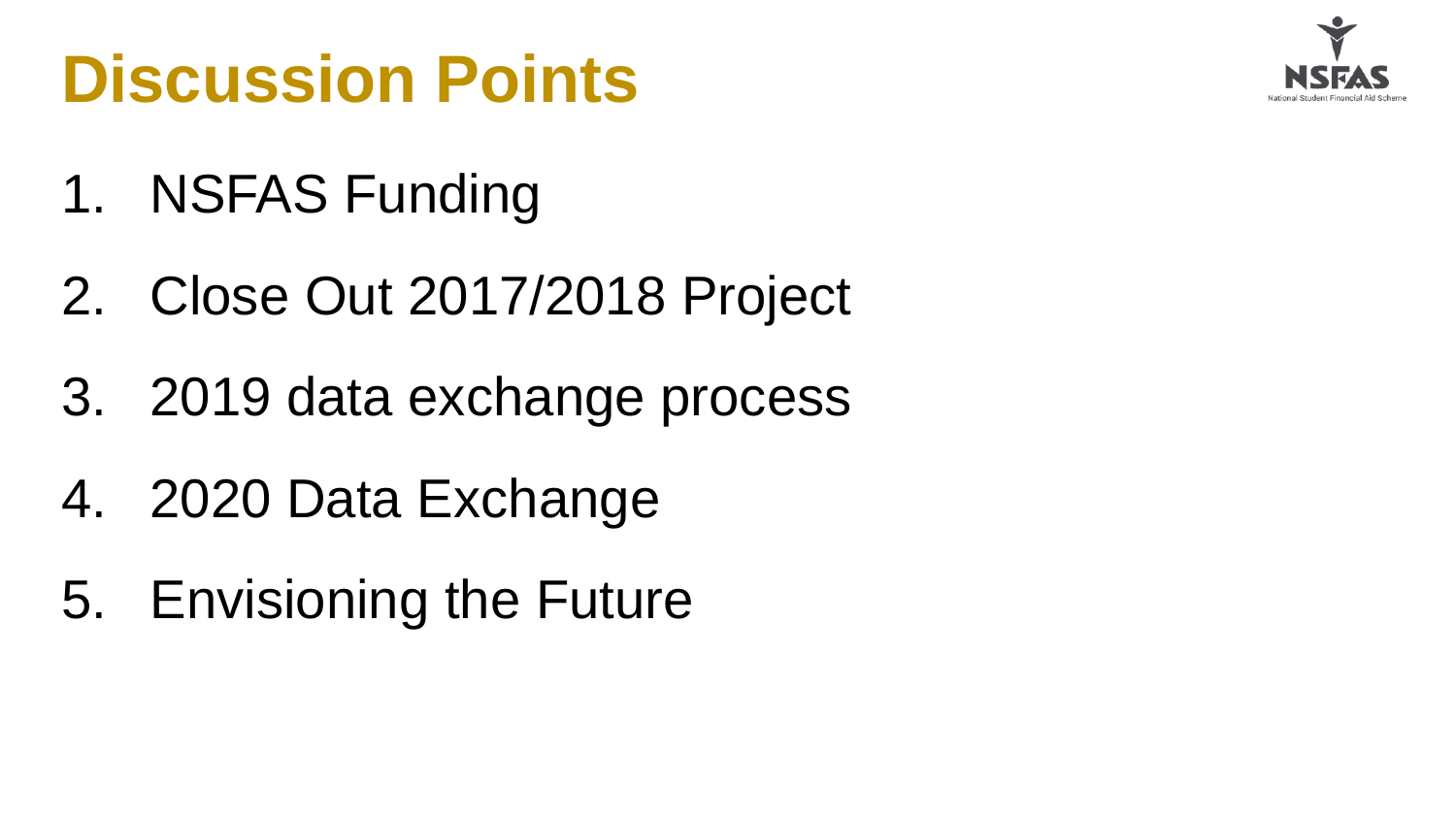

# Discussion Points
NSFAS Funding
Close Out 2017/2018 Project
2019 data exchange process
2020 Data Exchange
Envisioning the Future